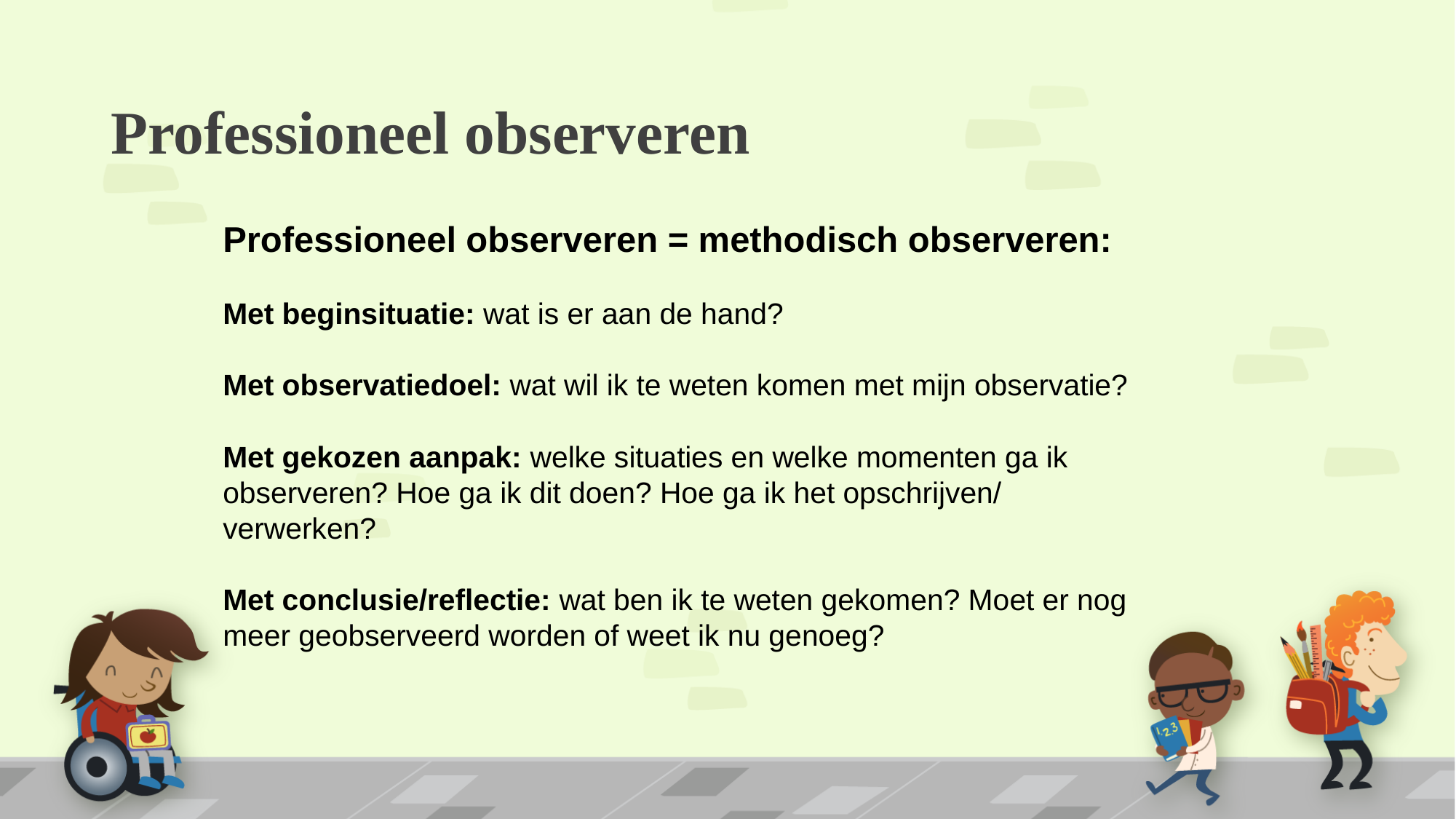

# Professioneel observeren
Professioneel observeren = methodisch observeren:

Met beginsituatie: wat is er aan de hand?

Met observatiedoel: wat wil ik te weten komen met mijn observatie?

Met gekozen aanpak: welke situaties en welke momenten ga ik observeren? Hoe ga ik dit doen? Hoe ga ik het opschrijven/ verwerken?

Met conclusie/reflectie: wat ben ik te weten gekomen? Moet er nog meer geobserveerd worden of weet ik nu genoeg?